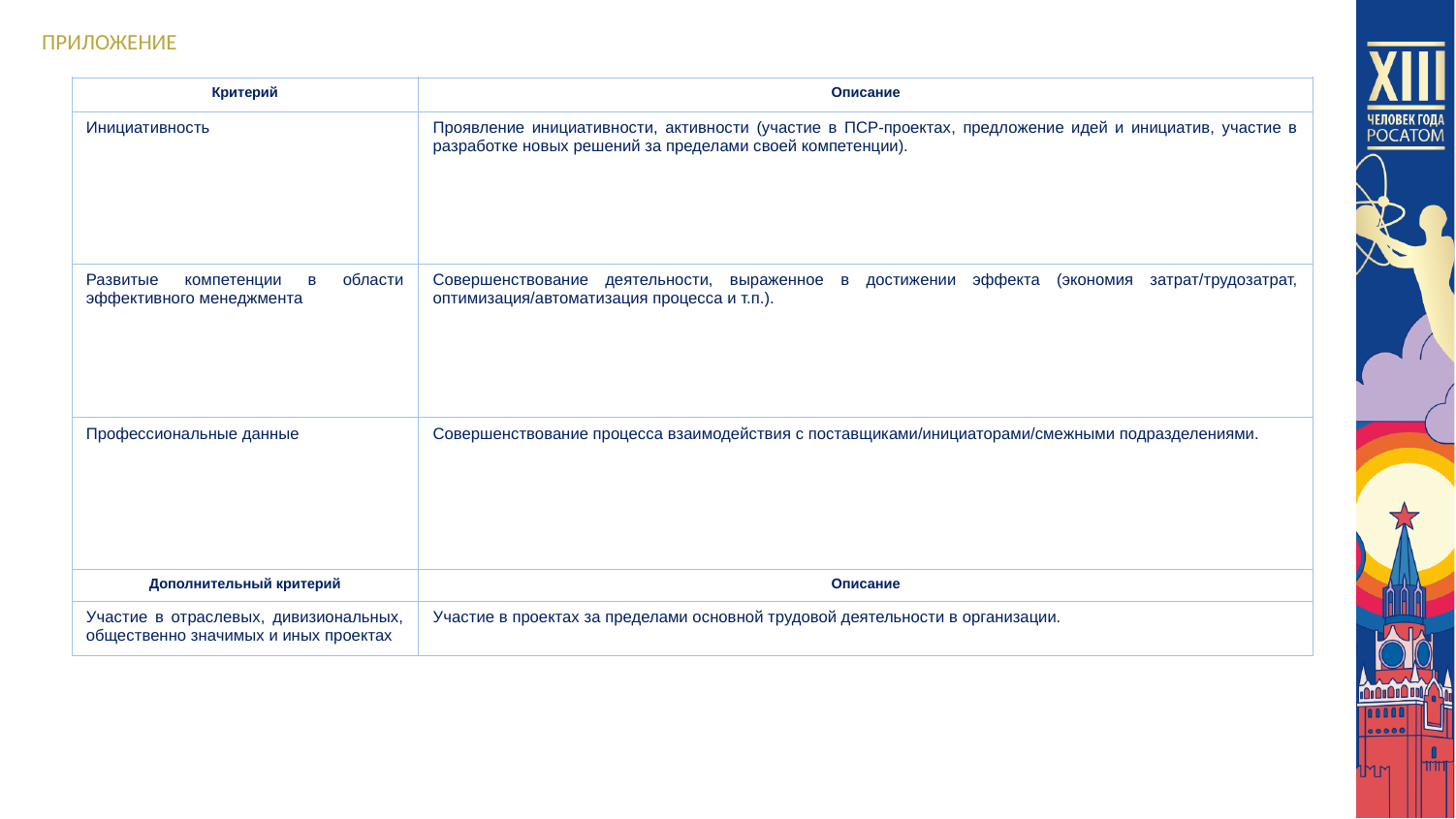

ПРИЛОЖЕНИЕ
| Критерий | Описание |
| --- | --- |
| Инициативность | Проявление инициативности, активности (участие в ПСР-проектах, предложение идей и инициатив, участие в разработке новых решений за пределами своей компетенции). |
| Развитые компетенции в области эффективного менеджмента | Совершенствование деятельности, выраженное в достижении эффекта (экономия затрат/трудозатрат, оптимизация/автоматизация процесса и т.п.). |
| Профессиональные данные | Совершенствование процесса взаимодействия с поставщиками/инициаторами/смежными подразделениями. |
| Дополнительный критерий | Описание |
| Участие в отраслевых, дивизиональных, общественно значимых и иных проектах | Участие в проектах за пределами основной трудовой деятельности в организации. |